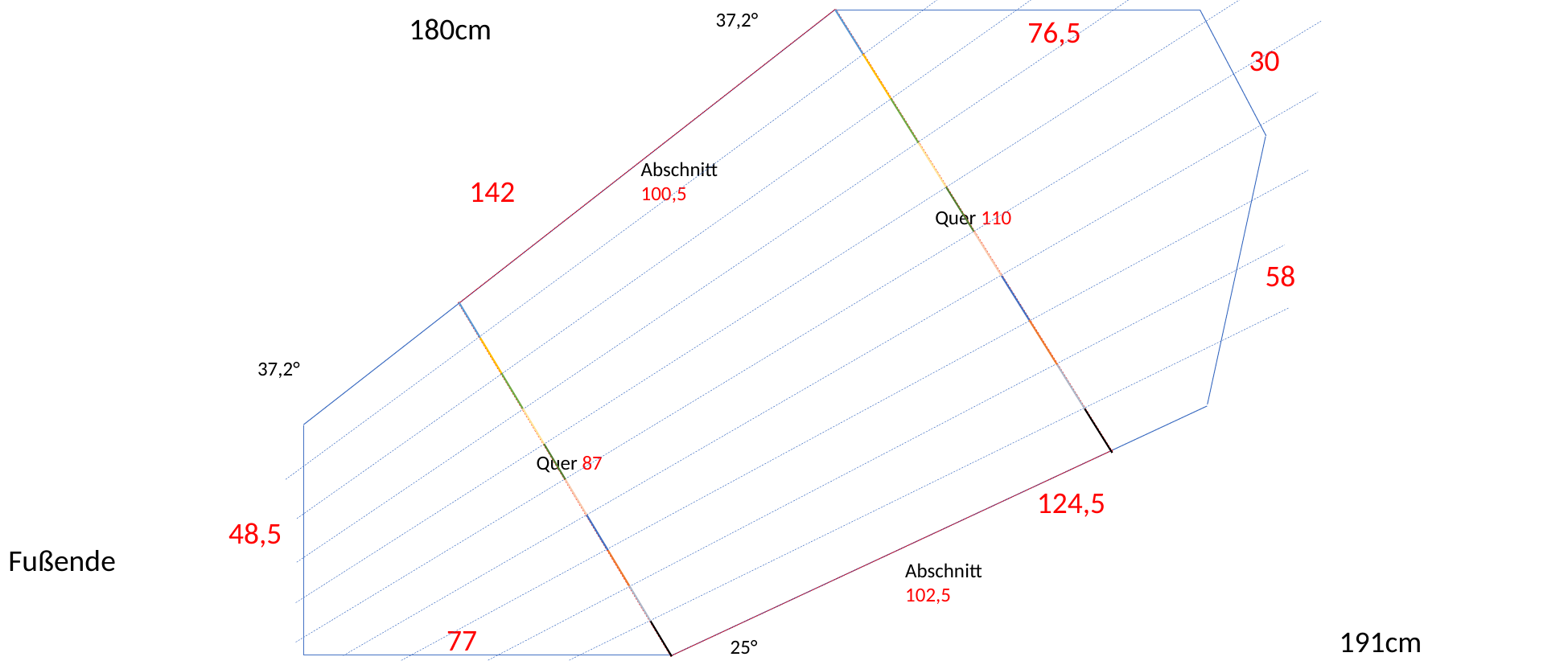

Gemessene Werte neu angezeichnet
37,2°
180cm
76,5
30
Abschnitt
100,5
142
Quer 110
58
37,2°
Quer 87
124,5
48,5
Fußende
Abschnitt
102,5
77

191cm
25°